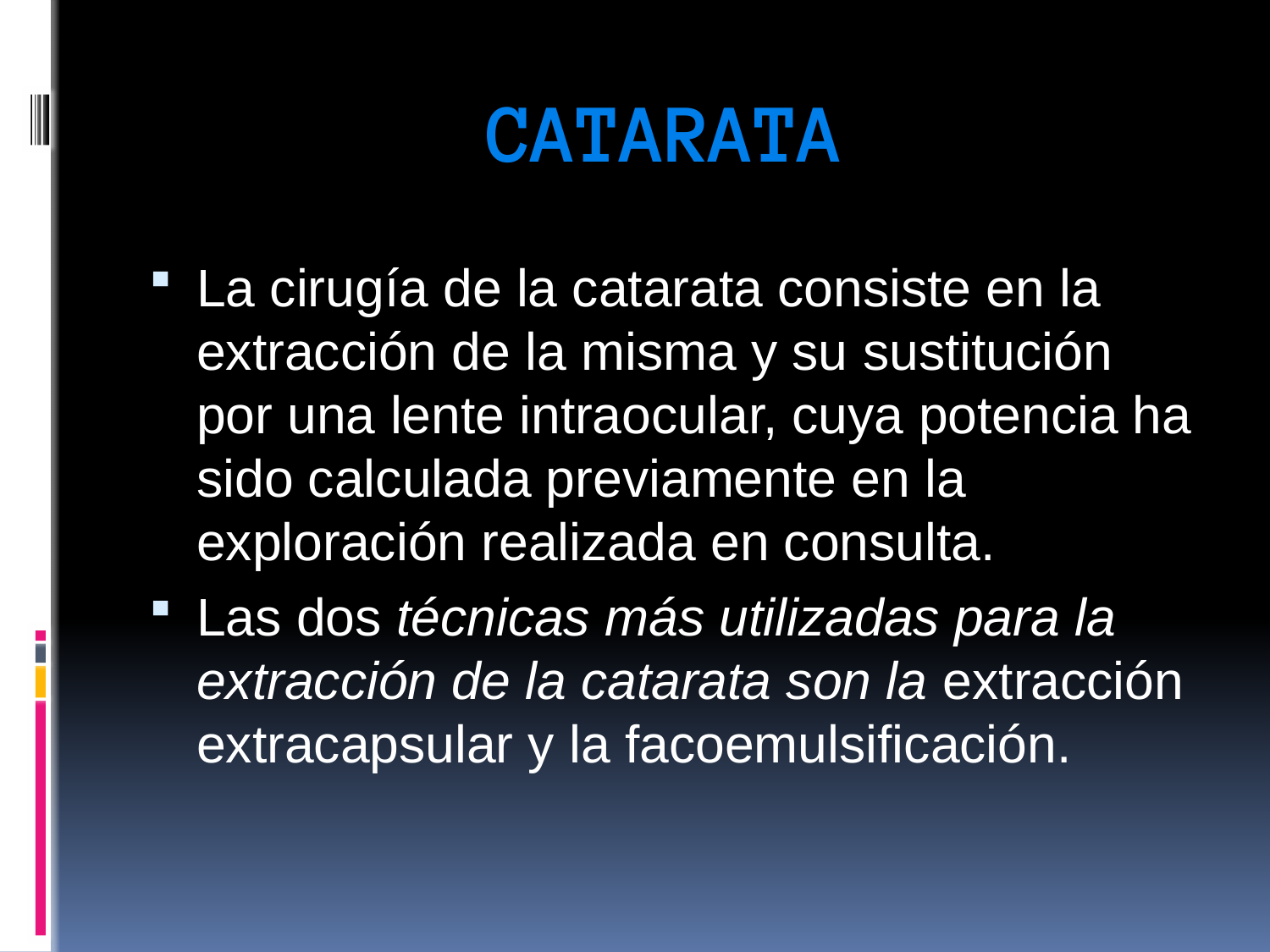

# CATARATA
La cirugía de la catarata consiste en la extracción de la misma y su sustitución por una lente intraocular, cuya potencia ha sido calculada previamente en la exploración realizada en consulta.
Las dos técnicas más utilizadas para la extracción de la catarata son la extracción extracapsular y la facoemulsificación.